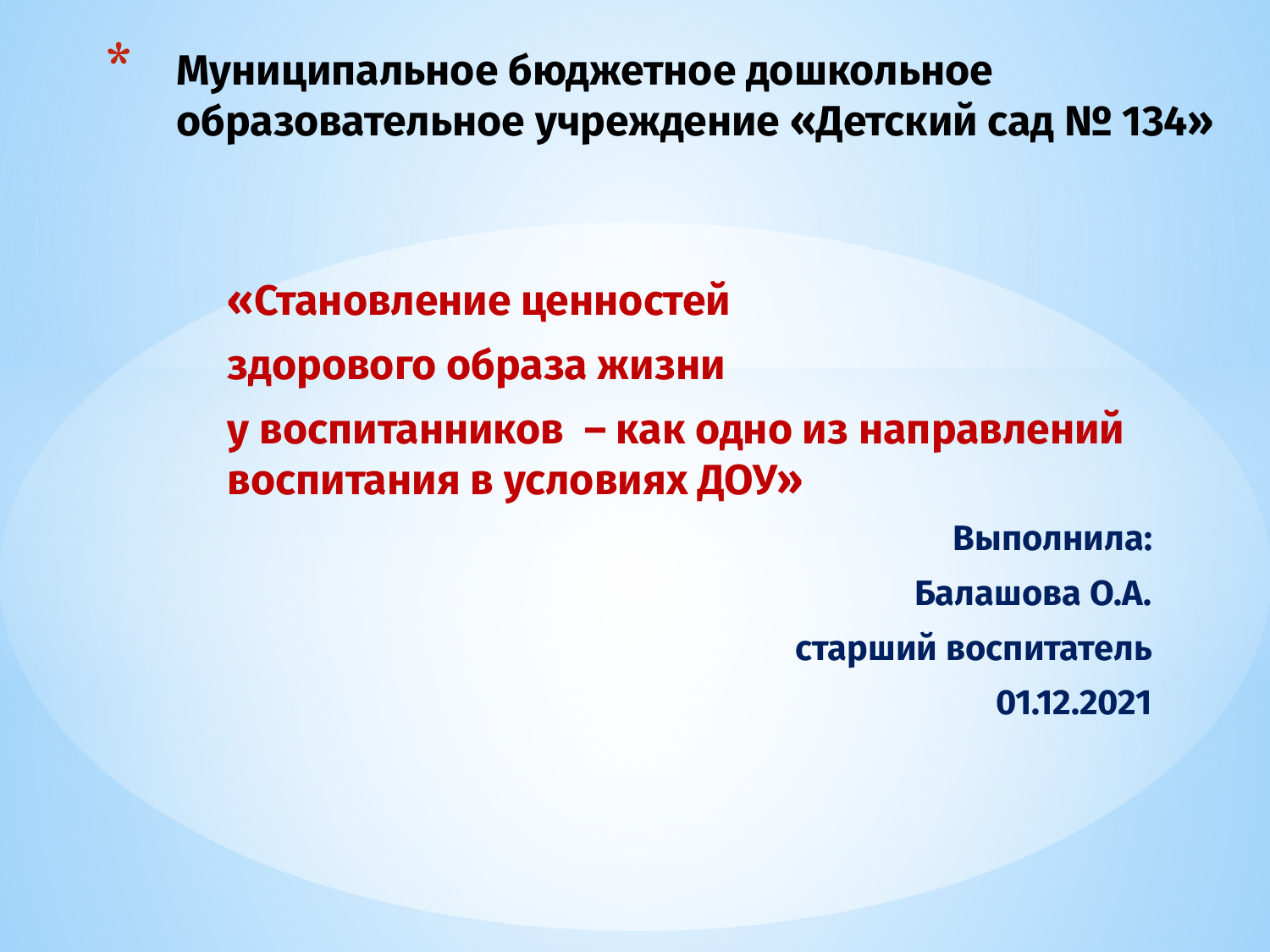

# Муниципальное бюджетное дошкольное образовательное учреждение «Детский сад № 134»
«Становление ценностей
здорового образа жизни
у воспитанников  – как одно из направлений воспитания в условиях ДОУ»
Выполнила:
Балашова О.А.
старший воспитатель
01.12.2021